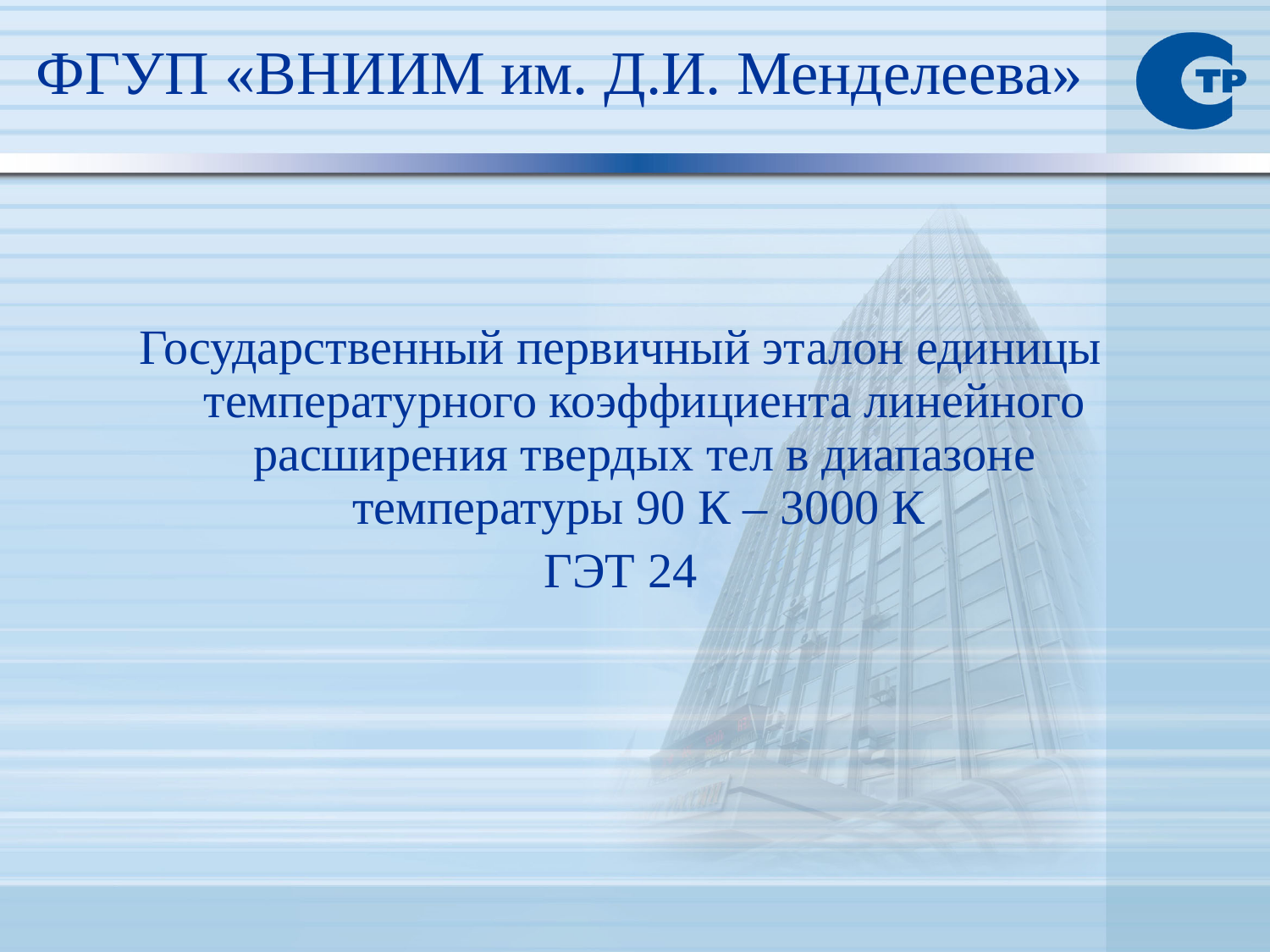

ФГУП «ВНИИМ им. Д.И. Менделеева»

Государственный первичный эталон единицы температурного коэффициента линейного расширения твердых тел в диапазоне температуры 90 К – 3000 К
ГЭТ 24